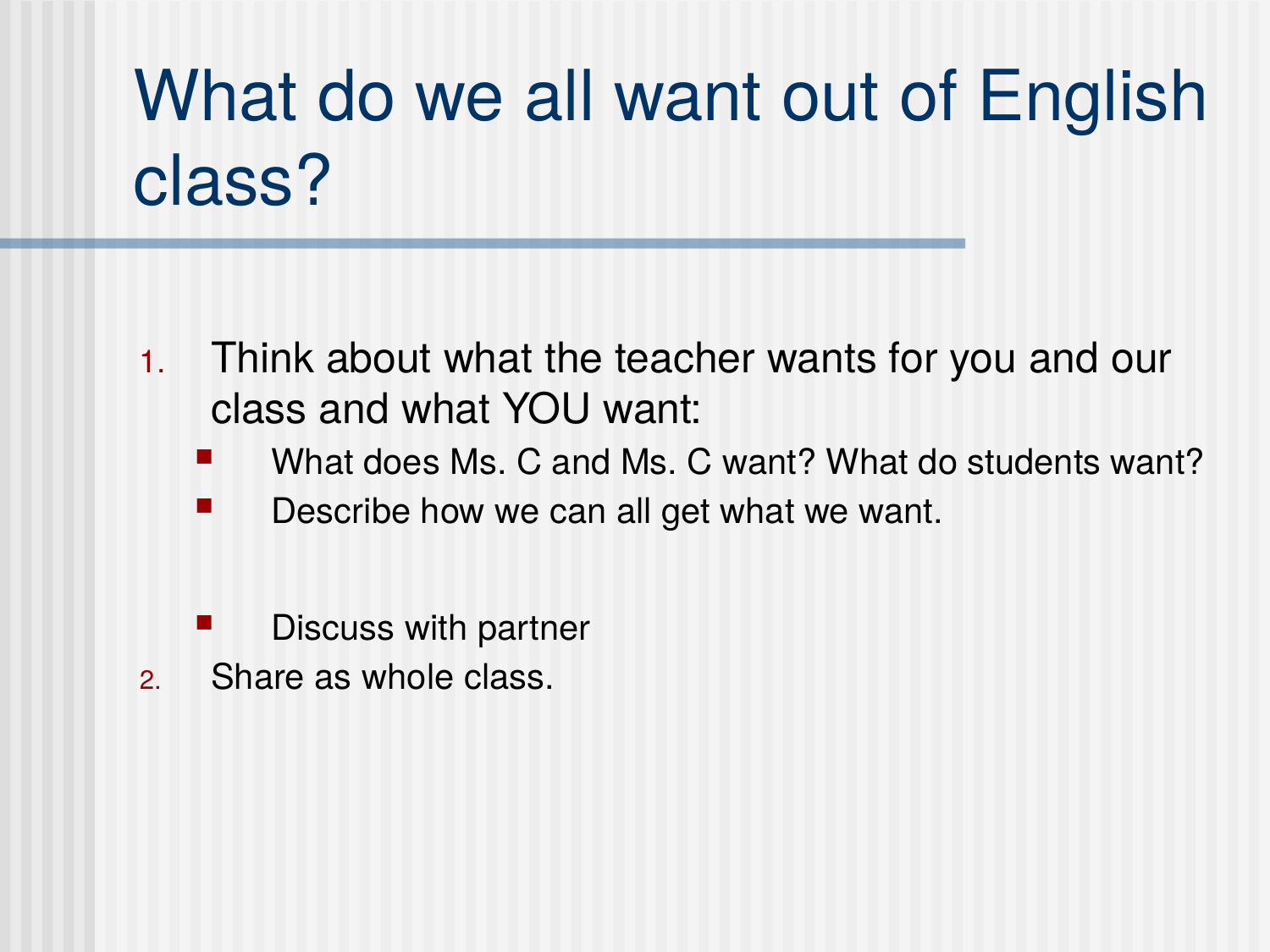

# What do we all want out of English class?

Think about what the teacher wants for you and our class and what YOU want:
What does Ms. C and Ms. C want? What do students want?
Describe how we can all get what we want.

Discuss with partner
Share as whole class.